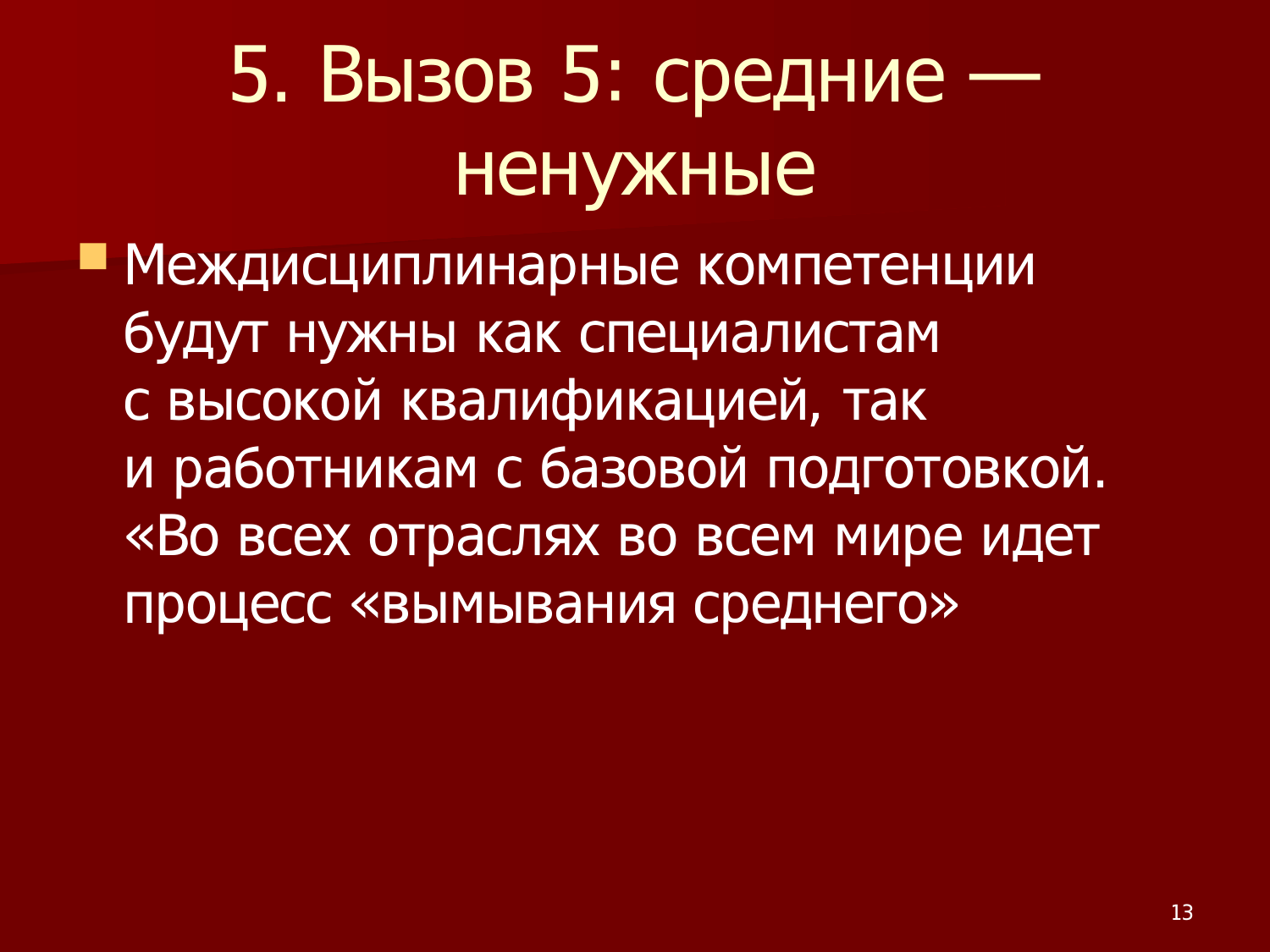

# 5. Вызов 5: средние — ненужные
Междисциплинарные компетенции будут нужны как специалистам с высокой квалификацией, так и работникам с базовой подготовкой. «Во всех отраслях во всем мире идет процесс «вымывания среднего»
13